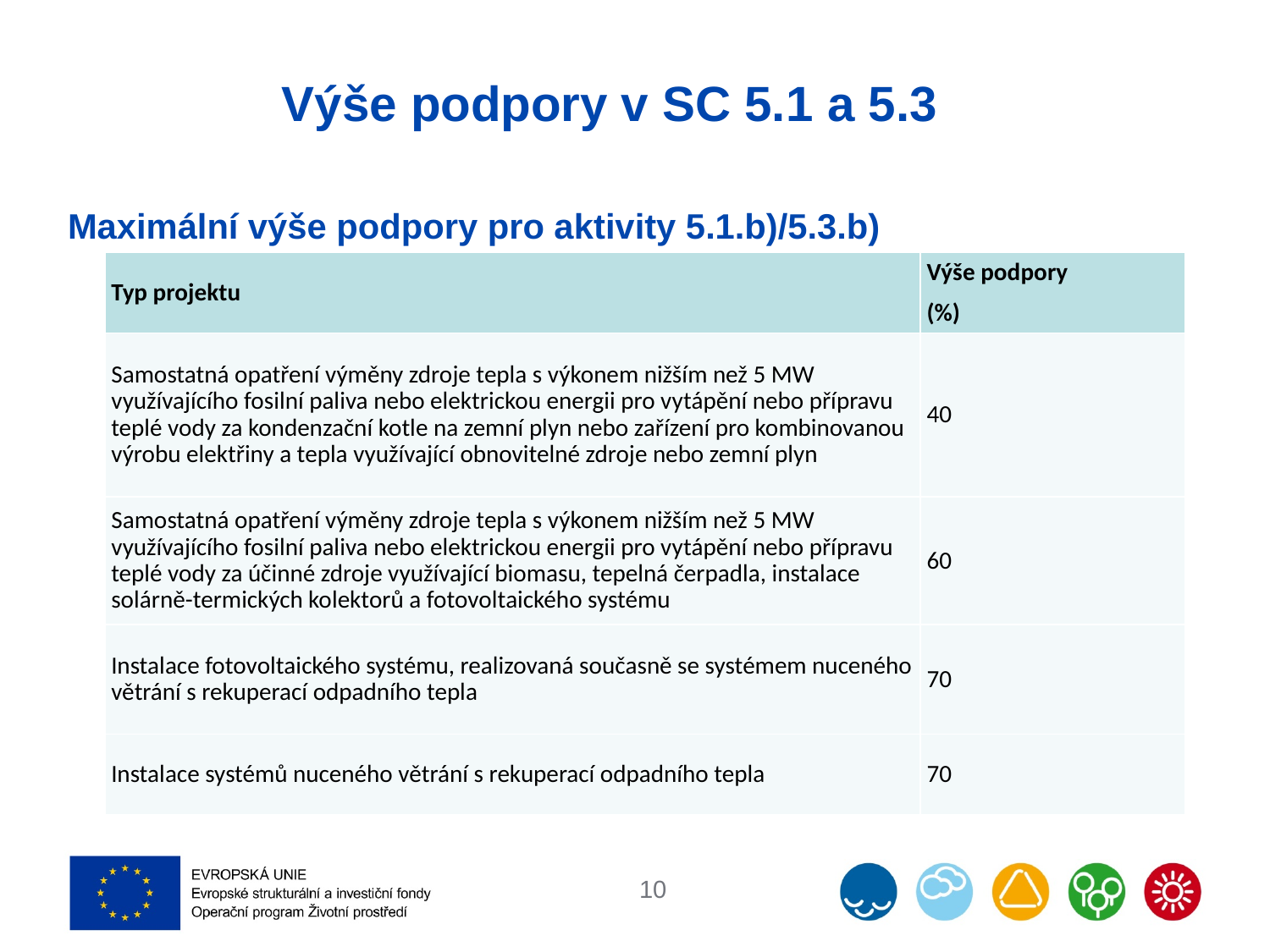

Výše podpory v SC 5.1 a 5.3
Maximální výše podpory pro aktivity 5.1.b)/5.3.b)

| Typ projektu | Výše podpory (%) |
| --- | --- |
| Samostatná opatření výměny zdroje tepla s výkonem nižším než 5 MW využívajícího fosilní paliva nebo elektrickou energii pro vytápění nebo přípravu teplé vody za kondenzační kotle na zemní plyn nebo zařízení pro kombinovanou výrobu elektřiny a tepla využívající obnovitelné zdroje nebo zemní plyn | 40 |
| Samostatná opatření výměny zdroje tepla s výkonem nižším než 5 MW využívajícího fosilní paliva nebo elektrickou energii pro vytápění nebo přípravu teplé vody za účinné zdroje využívající biomasu, tepelná čerpadla, instalace solárně-termických kolektorů a fotovoltaického systému | 60 |
| Instalace fotovoltaického systému, realizovaná současně se systémem nuceného větrání s rekuperací odpadního tepla | 70 |
| Instalace systémů nuceného větrání s rekuperací odpadního tepla | 70 |
10